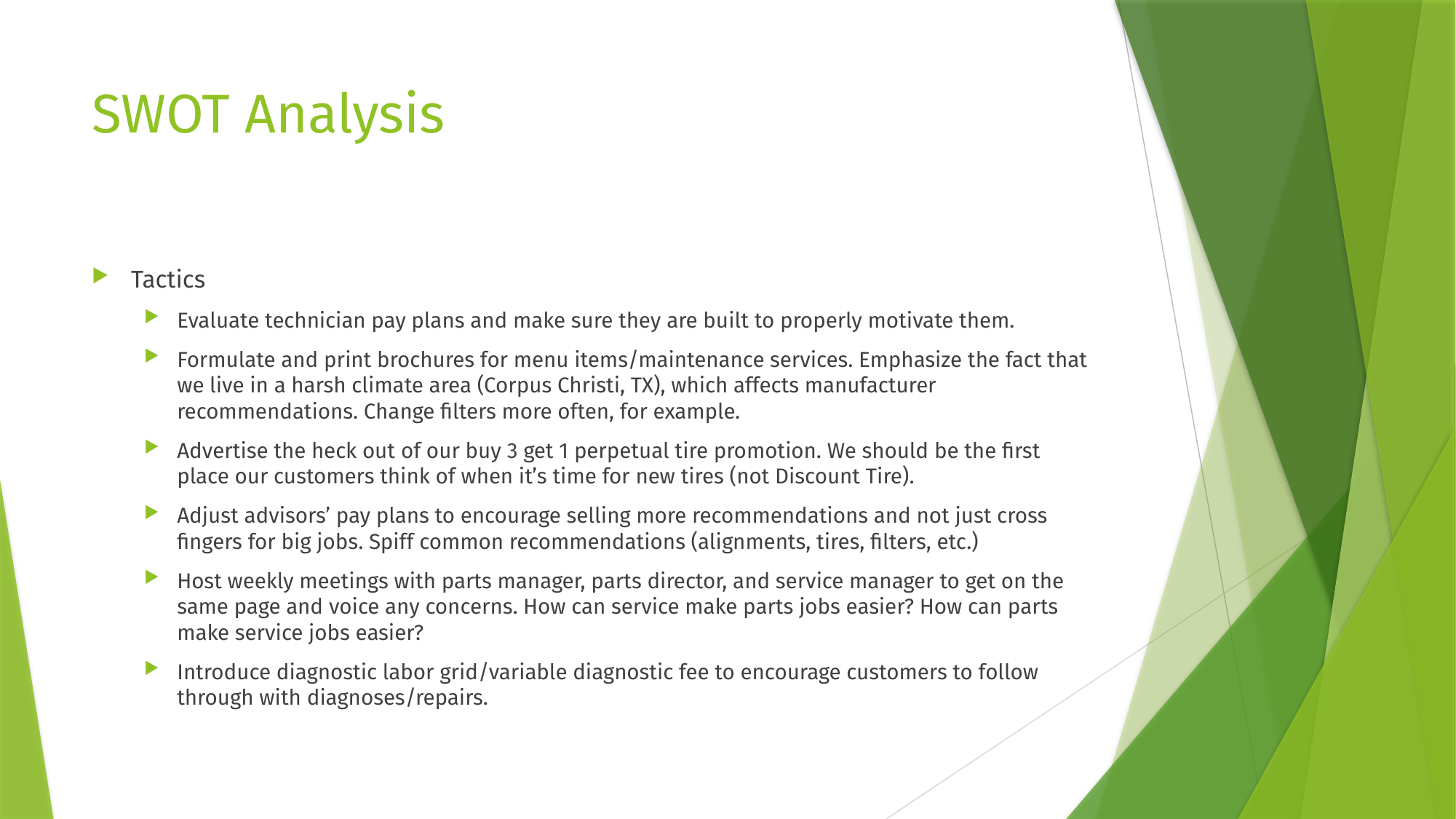

# SWOT Analysis
Tactics
Evaluate technician pay plans and make sure they are built to properly motivate them.
Formulate and print brochures for menu items/maintenance services. Emphasize the fact that we live in a harsh climate area (Corpus Christi, TX), which affects manufacturer recommendations. Change filters more often, for example.
Advertise the heck out of our buy 3 get 1 perpetual tire promotion. We should be the first place our customers think of when it’s time for new tires (not Discount Tire).
Adjust advisors’ pay plans to encourage selling more recommendations and not just cross fingers for big jobs. Spiff common recommendations (alignments, tires, filters, etc.)
Host weekly meetings with parts manager, parts director, and service manager to get on the same page and voice any concerns. How can service make parts jobs easier? How can parts make service jobs easier?
Introduce diagnostic labor grid/variable diagnostic fee to encourage customers to follow through with diagnoses/repairs.